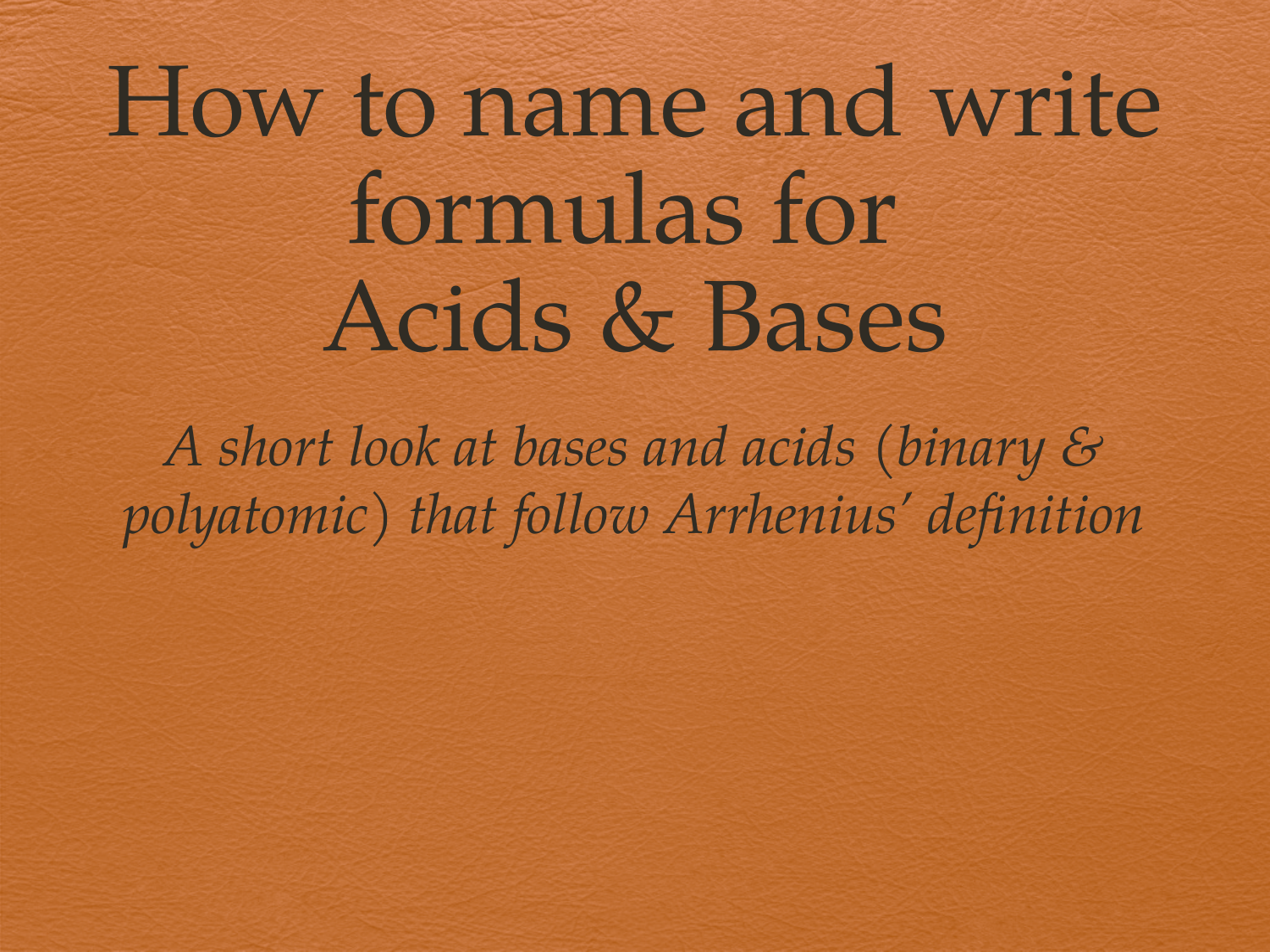

# How to name and write formulas for Acids & Bases
A short look at bases and acids (binary & polyatomic) that follow Arrhenius’ definition